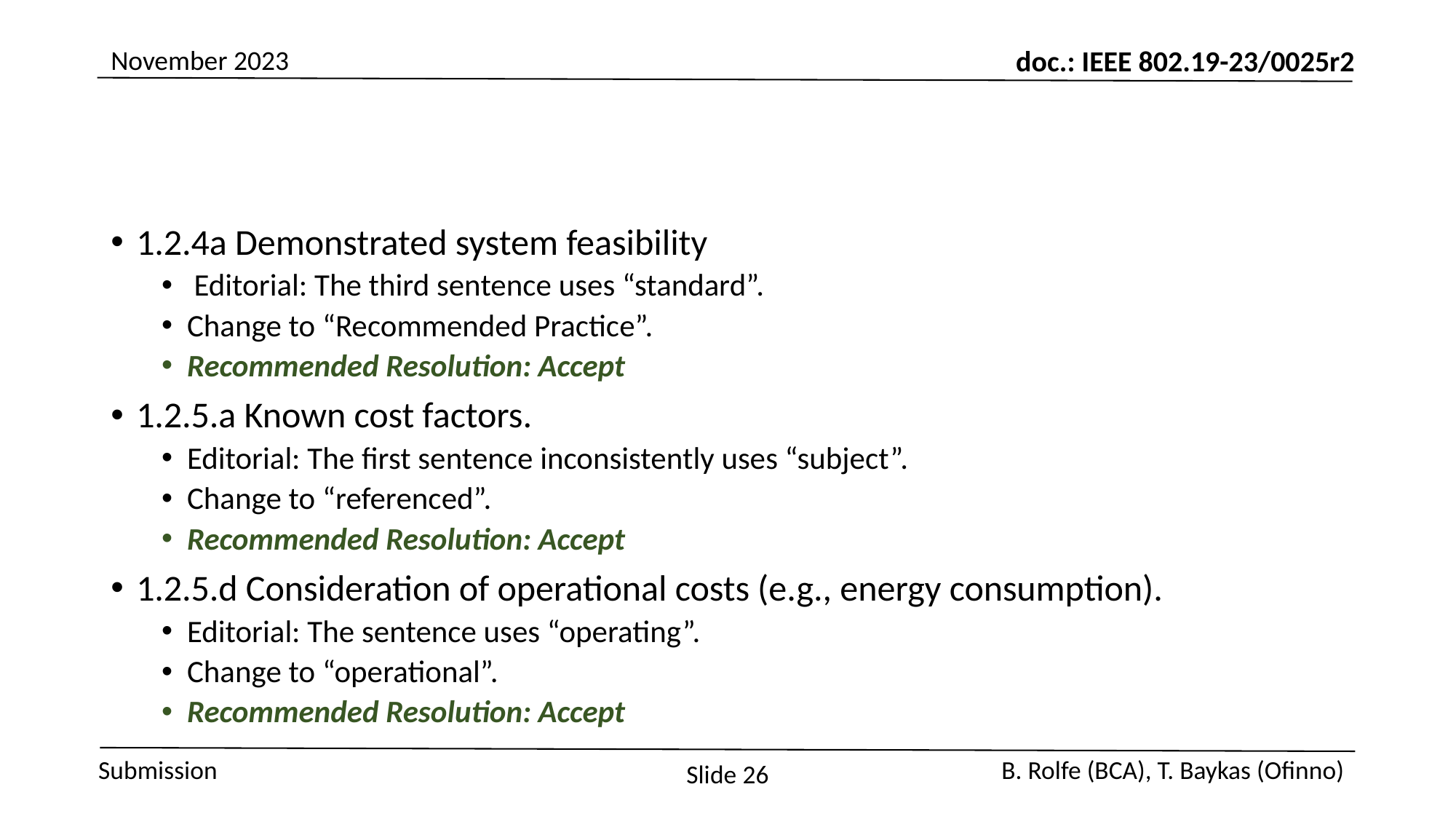

November 2023
#
1.2.4a Demonstrated system feasibility
 Editorial: The third sentence uses “standard”.
Change to “Recommended Practice”.
Recommended Resolution: Accept
1.2.5.a Known cost factors.
Editorial: The first sentence inconsistently uses “subject”.
Change to “referenced”.
Recommended Resolution: Accept
1.2.5.d Consideration of operational costs (e.g., energy consumption).
Editorial: The sentence uses “operating”.
Change to “operational”.
Recommended Resolution: Accept